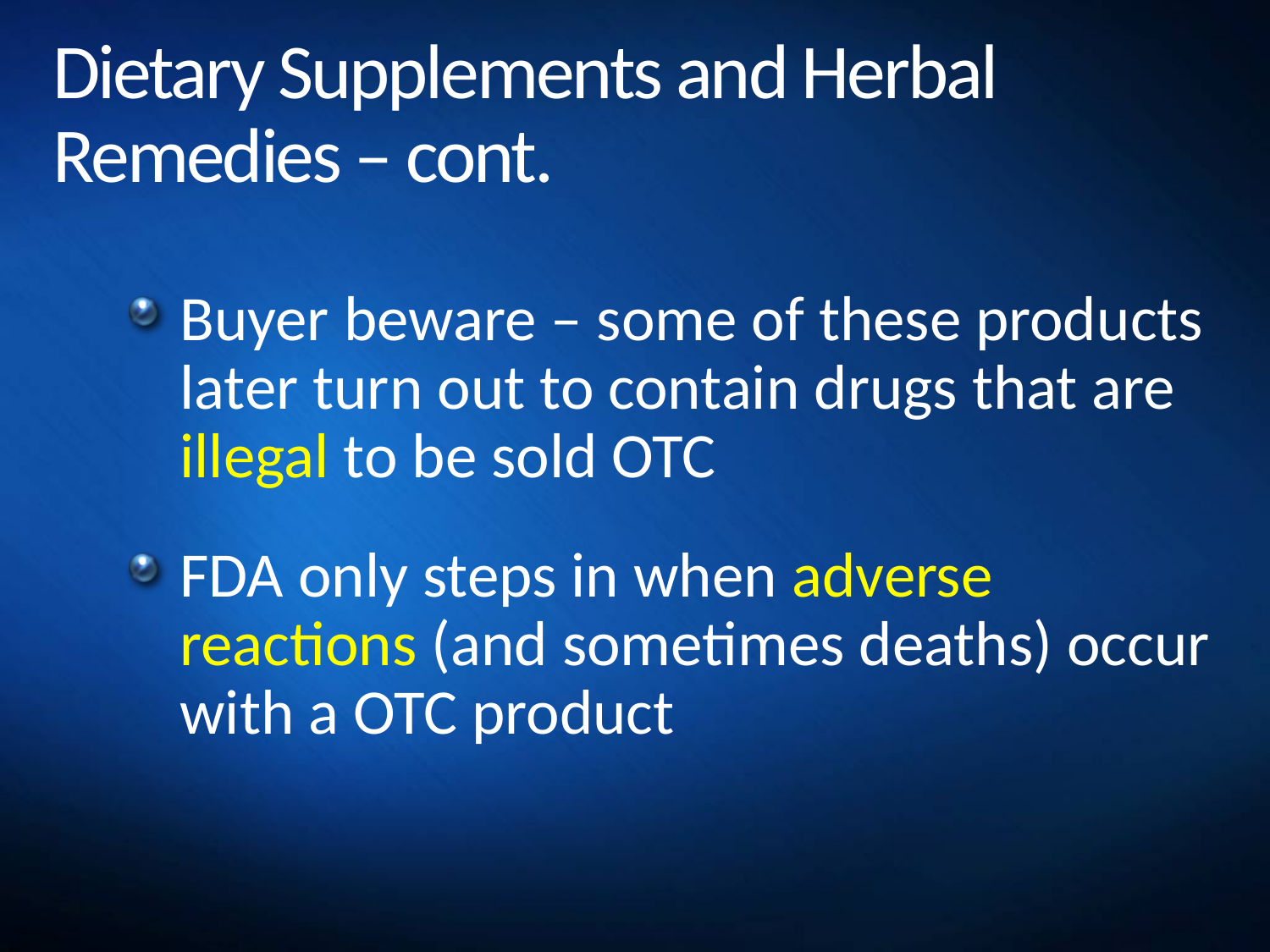

# Dietary Supplements and Herbal Remedies – cont.
Buyer beware – some of these products later turn out to contain drugs that are illegal to be sold OTC

FDA only steps in when adverse reactions (and sometimes deaths) occur with a OTC product